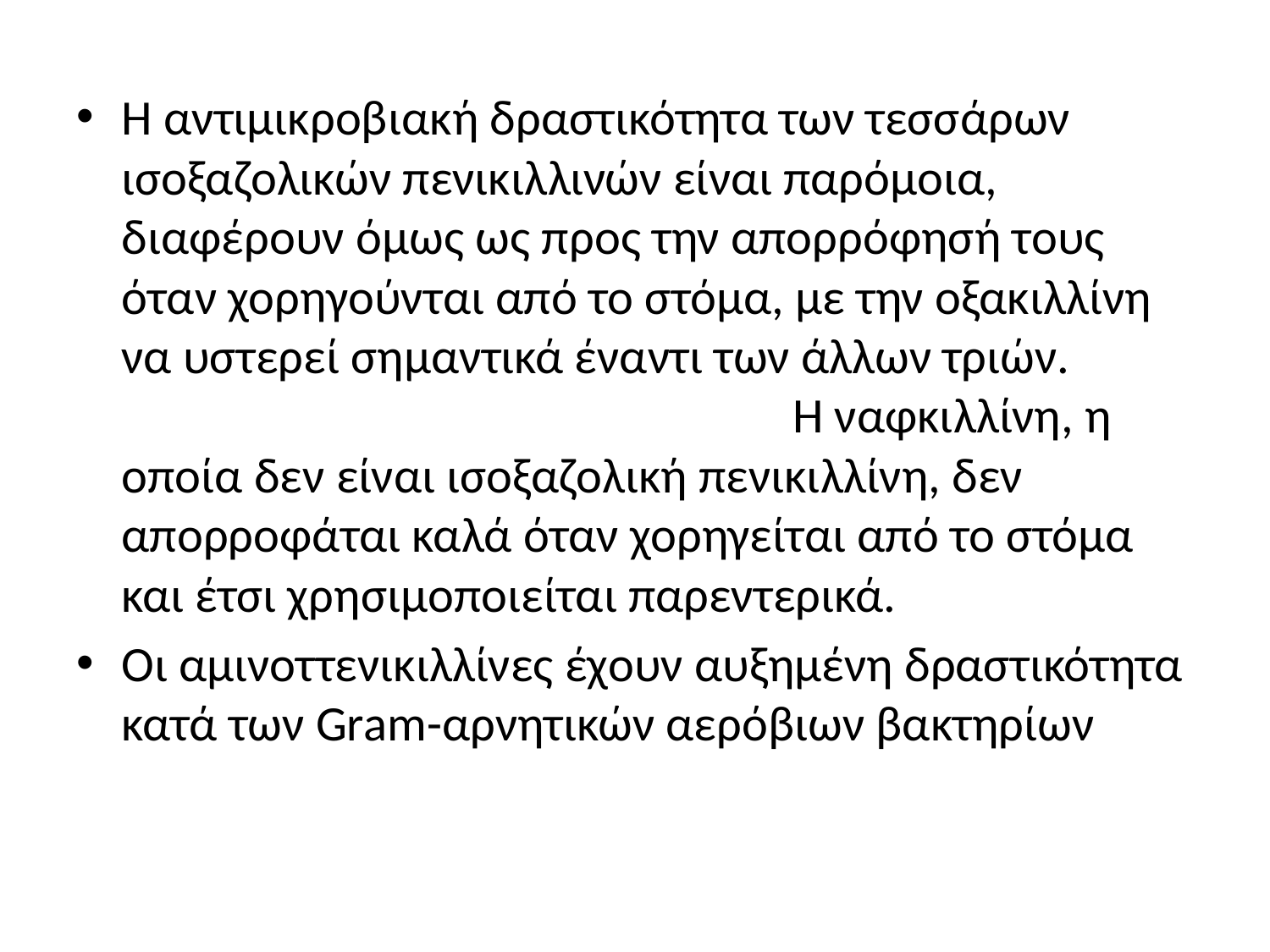

Η αντιμικροβιακή δραστικότητα των τεσσάρων ισοξαζολικών πενικιλλινών είναι παρόμοια, διαφέρουν όμως ως προς την απορρόφησή τους όταν χορηγούνται από το στόμα, με την οξακιλλίνη να υστερεί σημαντικά έναντι των άλλων τριών.                                                                       Η ναφκιλλίνη, η οποία δεν είναι ισοξαζολική πενικιλλίνη, δεν απορροφάται καλά όταν χορηγείται από το στόμα και έτσι χρησιμοποιείται παρεντερικά.
Οι αμινοττενικιλλίνες έχουν αυξημένη δραστικότητα κατά των Gram-αρνητικών αερόβιων βακτηρίων